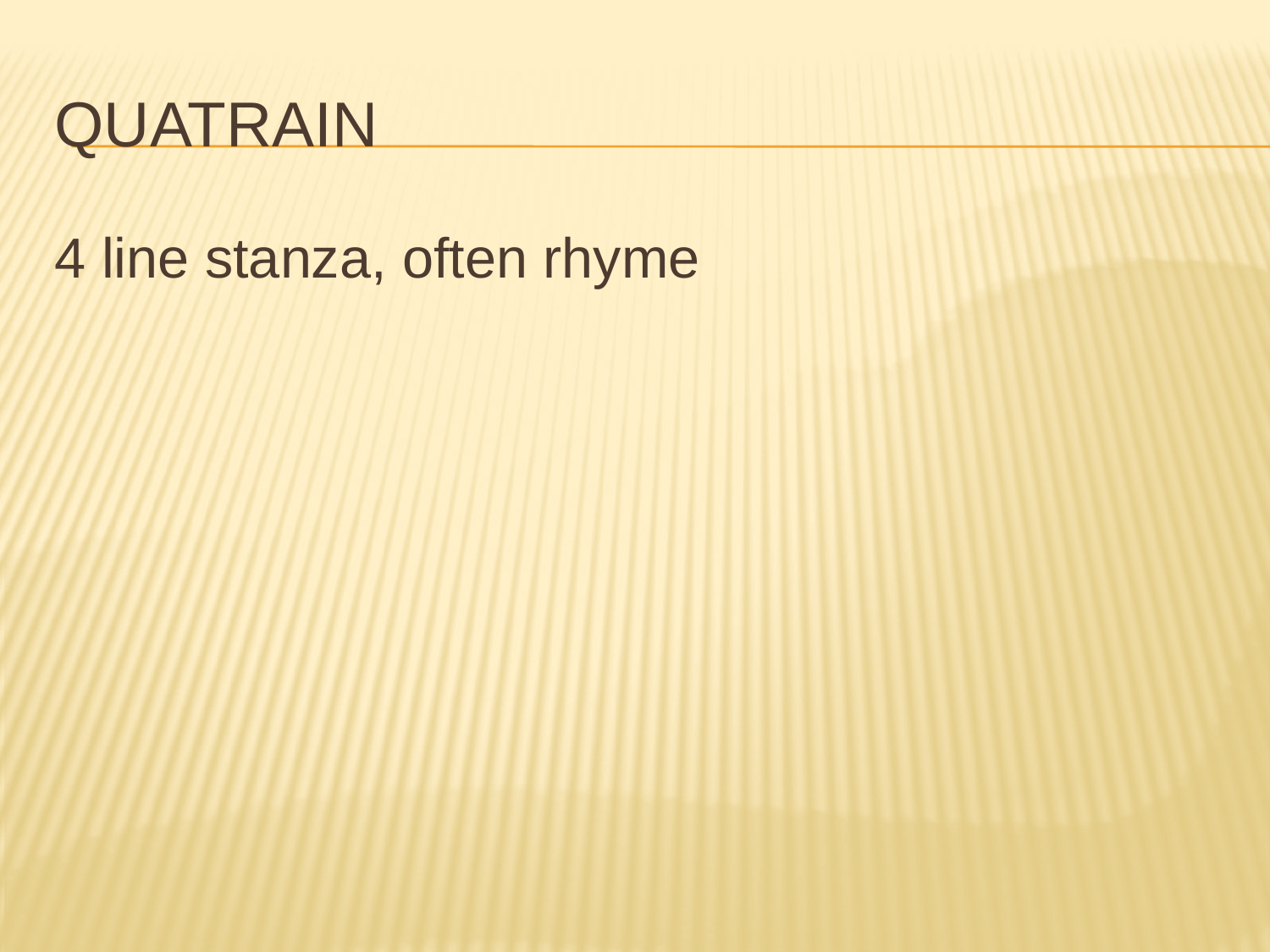

# Quatrain
4 line stanza, often rhyme